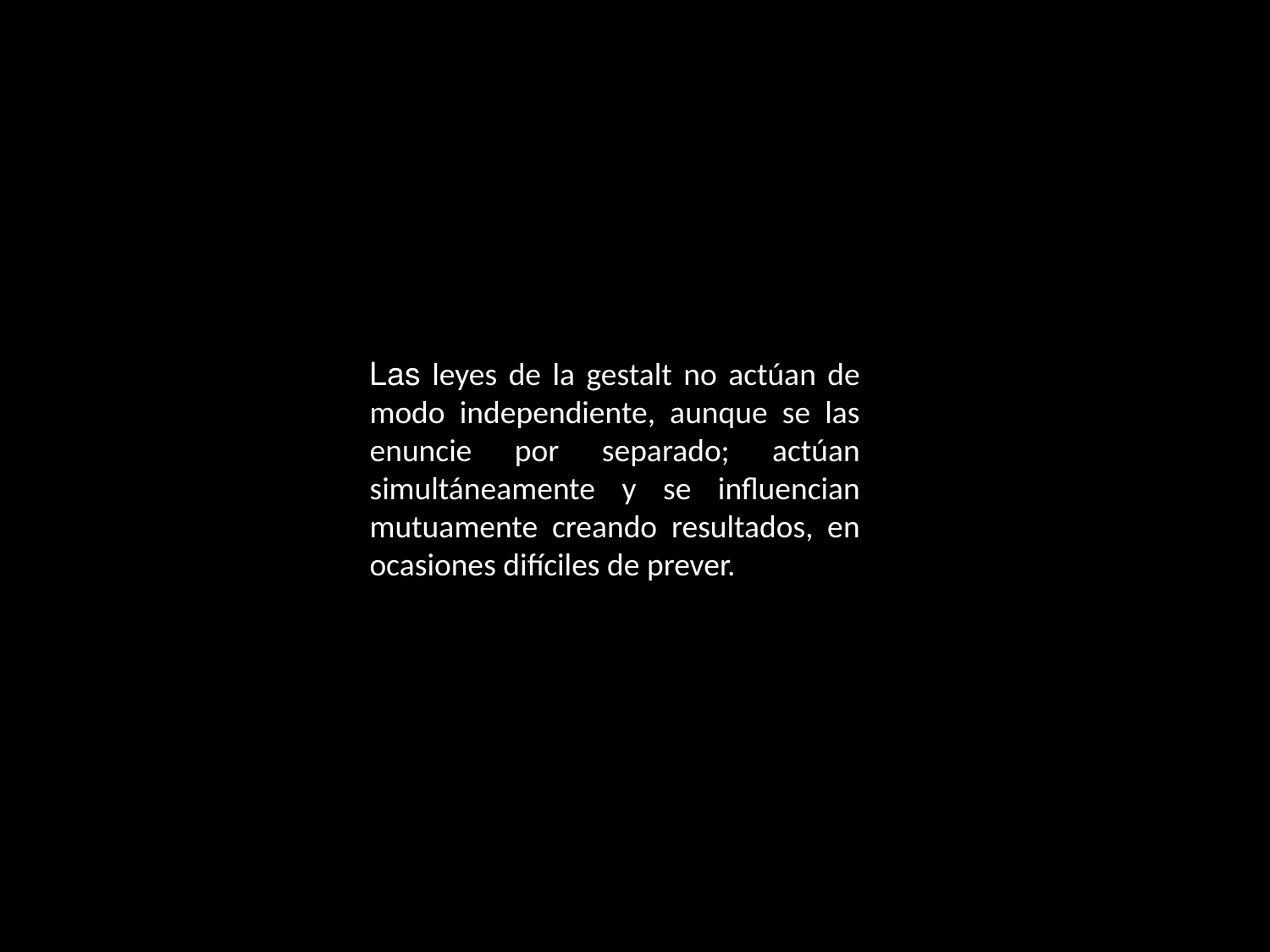

Las leyes de la gestalt no actúan de modo independiente, aunque se las enuncie por separado; actúan simultáneamente y se influencian mutuamente creando resultados, en ocasiones difíciles de prever.